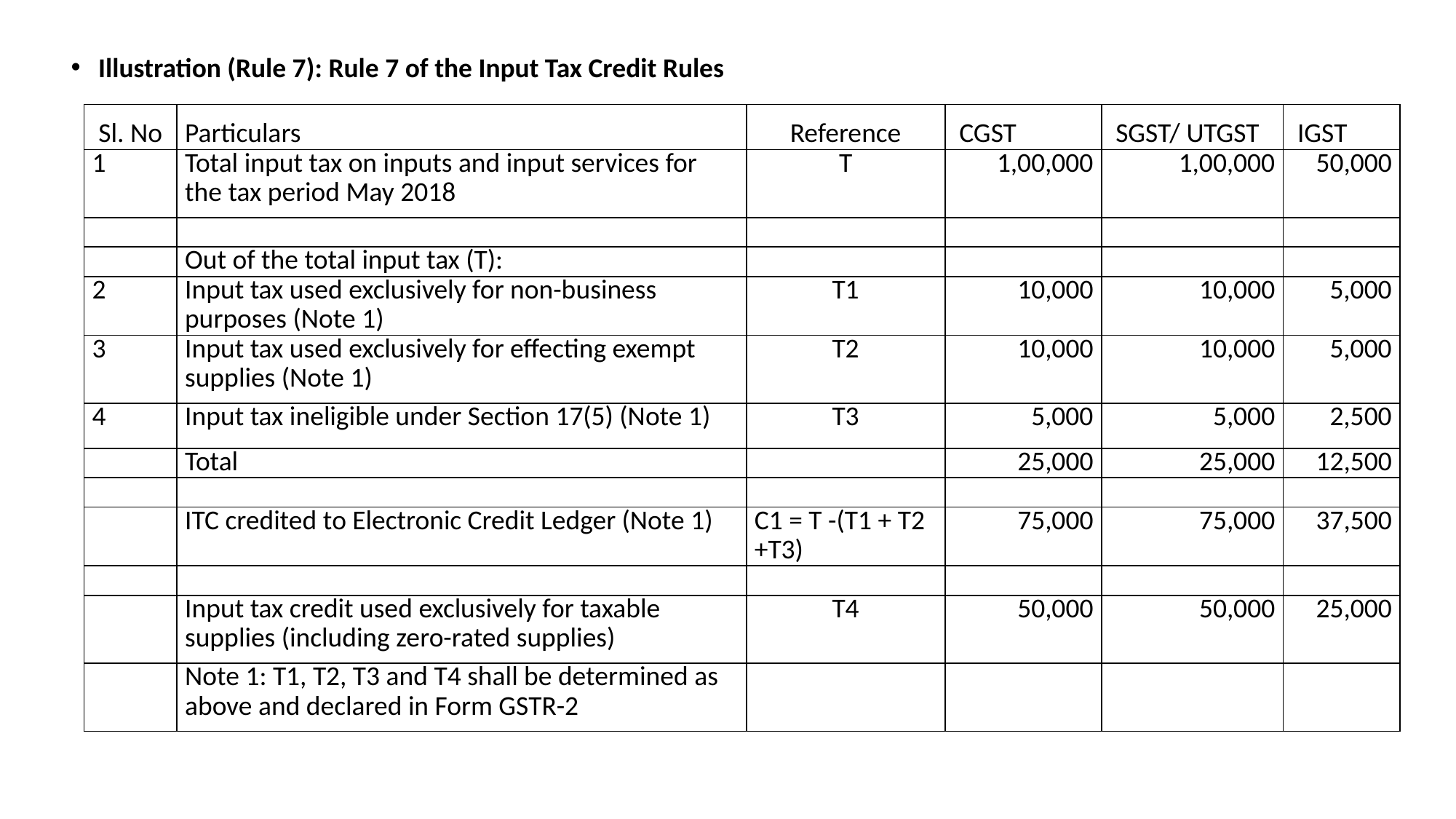

Illustration (Rule 7): Rule 7 of the Input Tax Credit Rules

| Sl. No | Particulars | Reference | CGST | SGST/ UTGST | IGST |
| --- | --- | --- | --- | --- | --- |
| 1 | Total input tax on inputs and input services for the tax period May 2018 | T | 1,00,000 | 1,00,000 | 50,000 |
|  |  |  |  |  |  |
|  | Out of the total input tax (T): |  |  |  |  |
| 2 | Input tax used exclusively for non-business purposes (Note 1) | T1 | 10,000 | 10,000 | 5,000 |
| 3 | Input tax used exclusively for effecting exempt supplies (Note 1) | T2 | 10,000 | 10,000 | 5,000 |
| 4 | Input tax ineligible under Section 17(5) (Note 1) | T3 | 5,000 | 5,000 | 2,500 |
|  | Total |  | 25,000 | 25,000 | 12,500 |
|  |  |  |  |  |  |
|  | ITC credited to Electronic Credit Ledger (Note 1) | C1 = T -(T1 + T2 +T3) | 75,000 | 75,000 | 37,500 |
|  |  |  |  |  |  |
|  | Input tax credit used exclusively for taxable supplies (including zero-rated supplies) | T4 | 50,000 | 50,000 | 25,000 |
|  | Note 1: T1, T2, T3 and T4 shall be determined as above and declared in Form GSTR-2 |  |  |  |  |